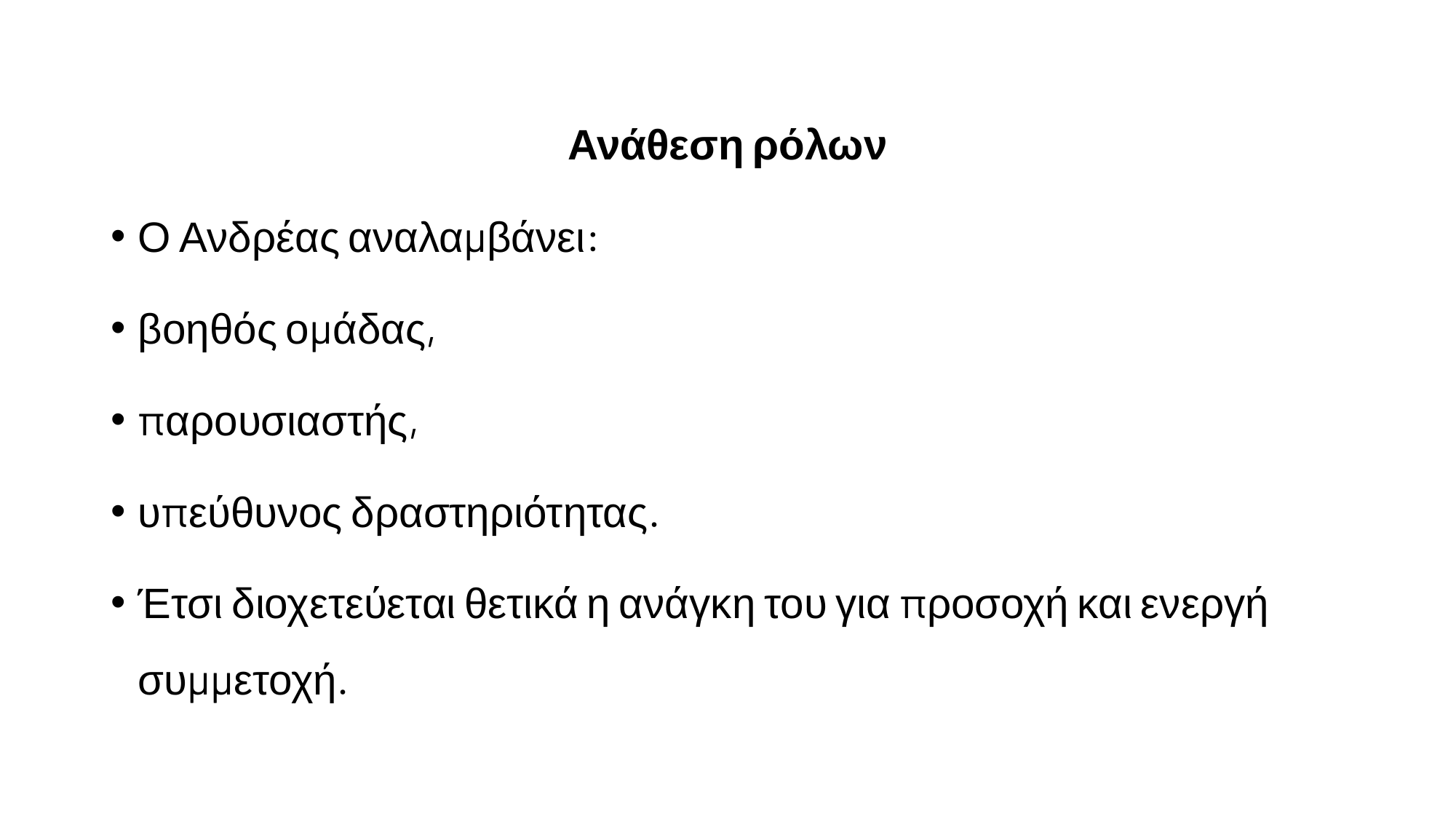

Ανάθεση ρόλων
Ο Ανδρέας αναλαμβάνει:
βοηθός ομάδας,
παρουσιαστής,
υπεύθυνος δραστηριότητας.
Έτσι διοχετεύεται θετικά η ανάγκη του για προσοχή και ενεργή συμμετοχή.